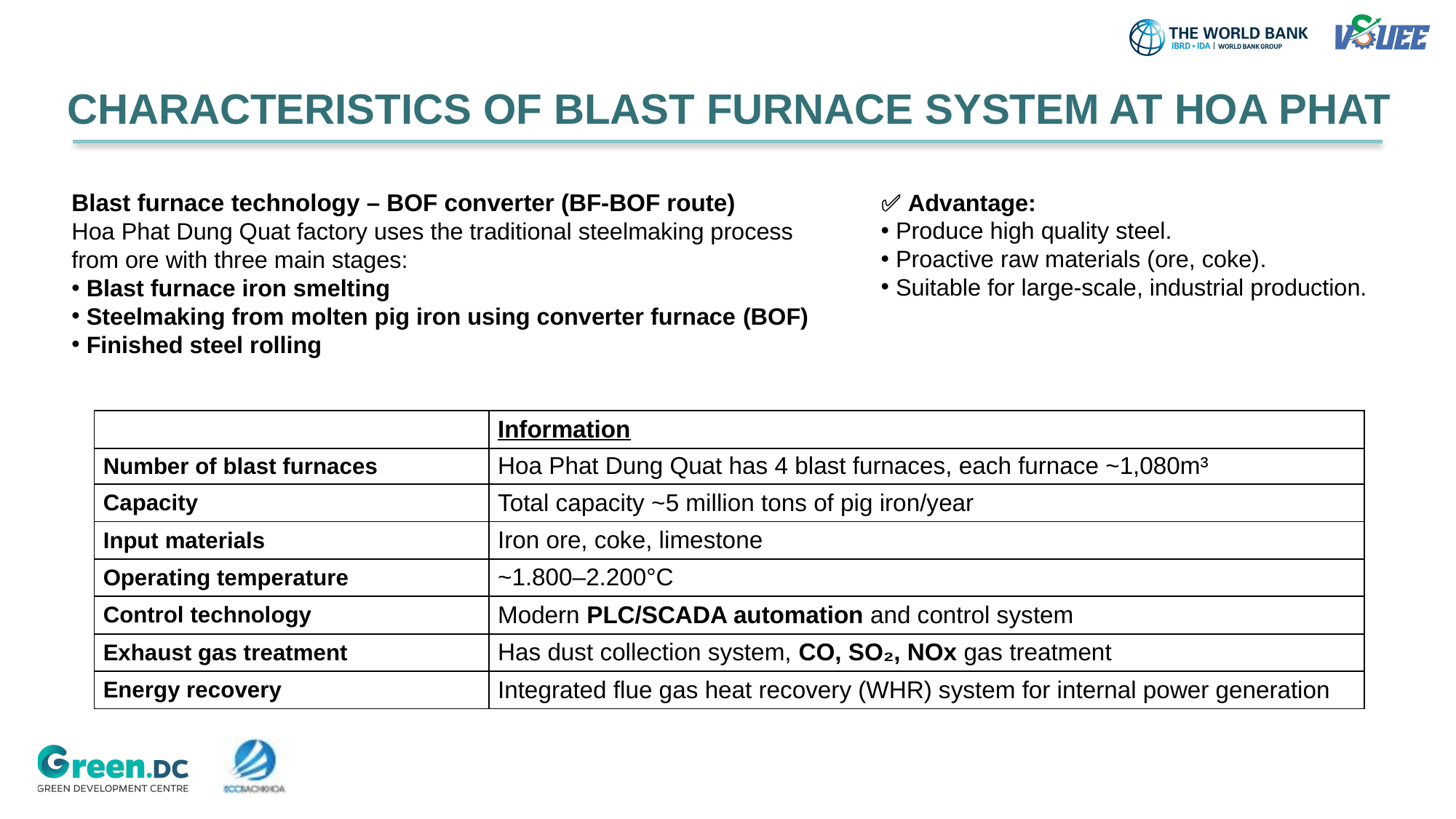

CHARACTERISTICS OF BLAST FURNACE SYSTEM AT HOA PHAT
Blast furnace technology – BOF converter (BF-BOF route)
Hoa Phat Dung Quat factory uses the traditional steelmaking process from ore with three main stages:
 Blast furnace iron smelting
 Steelmaking from molten pig iron using converter furnace (BOF)
 Finished steel rolling
✅ Advantage:
 Produce high quality steel.
 Proactive raw materials (ore, coke).
 Suitable for large-scale, industrial production.
|  | Information |
| --- | --- |
| Number of blast furnaces | Hoa Phat Dung Quat has 4 blast furnaces, each furnace ~1,080m³ |
| Capacity | Total capacity ~5 million tons of pig iron/year |
| Input materials | Iron ore, coke, limestone |
| Operating temperature | ~1.800–2.200°C |
| Control technology | Modern PLC/SCADA automation and control system |
| Exhaust gas treatment | Has dust collection system, CO, SO₂, NOx gas treatment |
| Energy recovery | Integrated flue gas heat recovery (WHR) system for internal power generation |